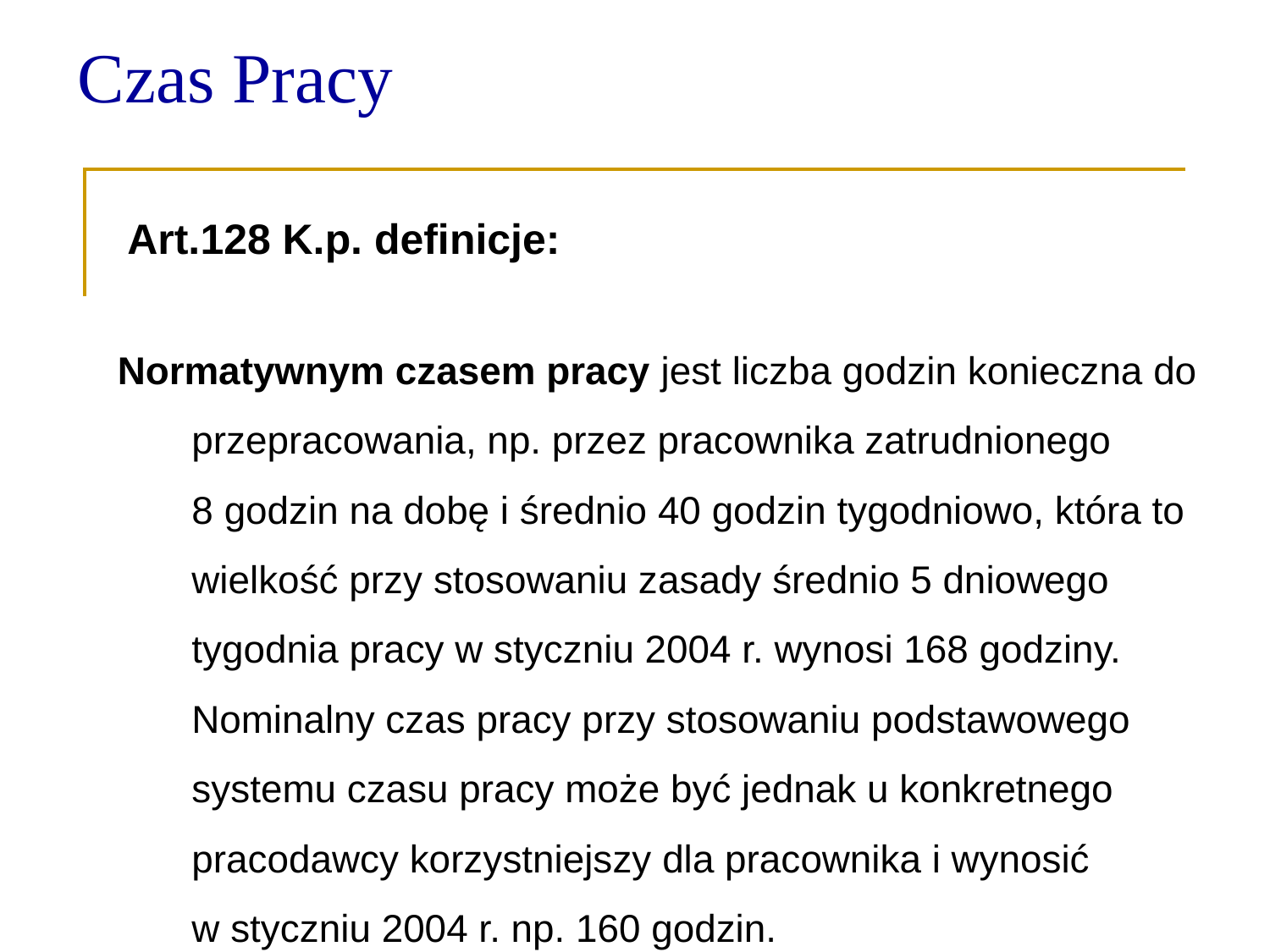

Czas Pracy
Art.128 K.p. definicje:
Normatywnym czasem pracy jest liczba godzin konieczna do przepracowania, np. przez pracownika zatrudnionego
8 godzin na dobę i średnio 40 godzin tygodniowo, która to wielkość przy stosowaniu zasady średnio 5 dniowego tygodnia pracy w styczniu 2004 r. wynosi 168 godziny. Nominalny czas pracy przy stosowaniu podstawowego systemu czasu pracy może być jednak u konkretnego pracodawcy korzystniejszy dla pracownika i wynosić
w styczniu 2004 r. np. 160 godzin.